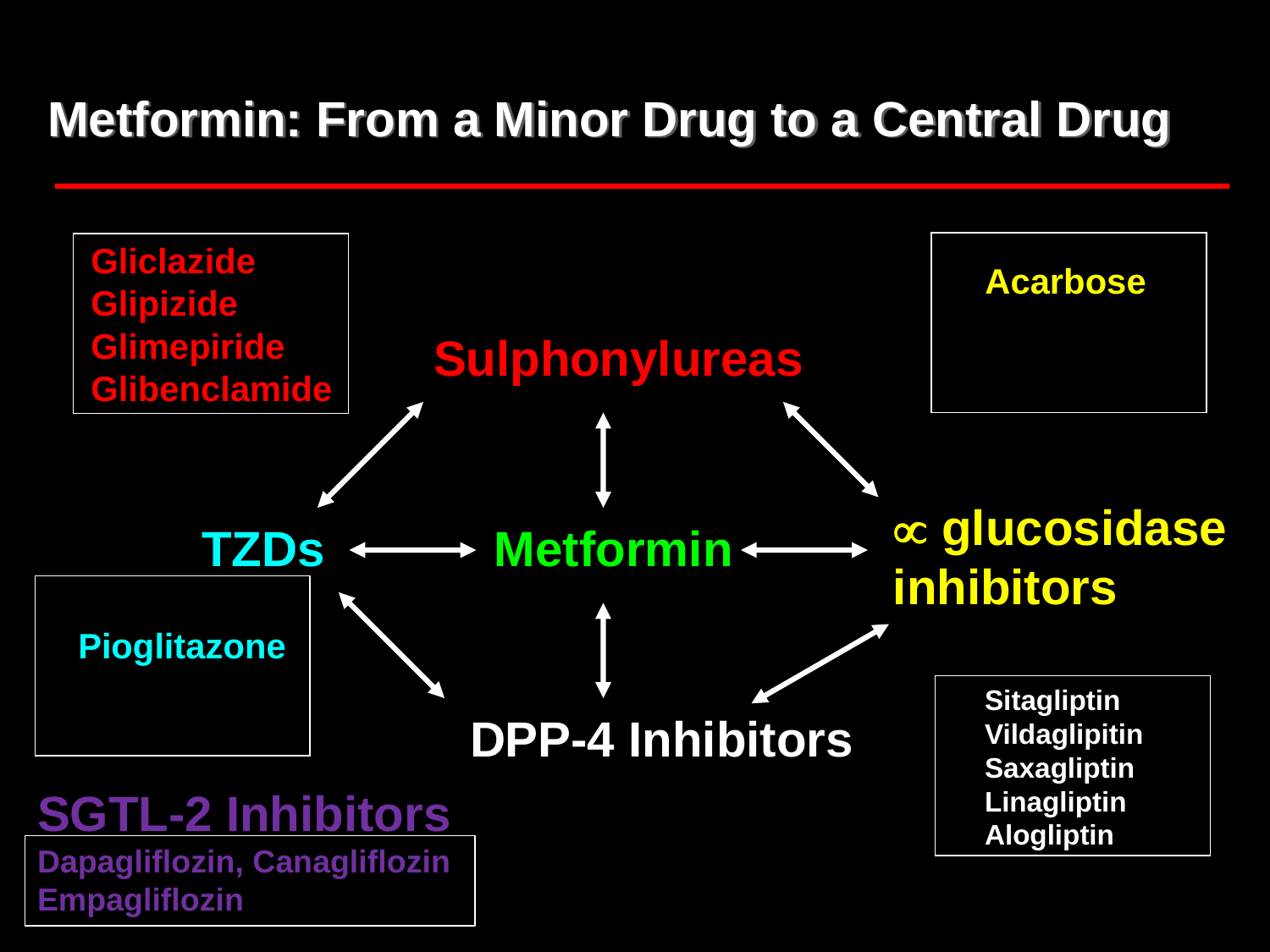

Metformin: From a Minor Drug to a Central Drug

Acarbose
Gliclazide
Glipizide
Glimepiride
Glibenclamide

Sulphonylureas

∝ glucosidase
inhibitors
TZDs
Metformin

  Pioglitazone

Sitagliptin
Vildaglipitin
Saxagliptin
Linagliptin
Alogliptin
DPP-4 Inhibitors
SGTL-2 Inhibitors
Dapagliflozin, Canagliflozin
Empagliflozin